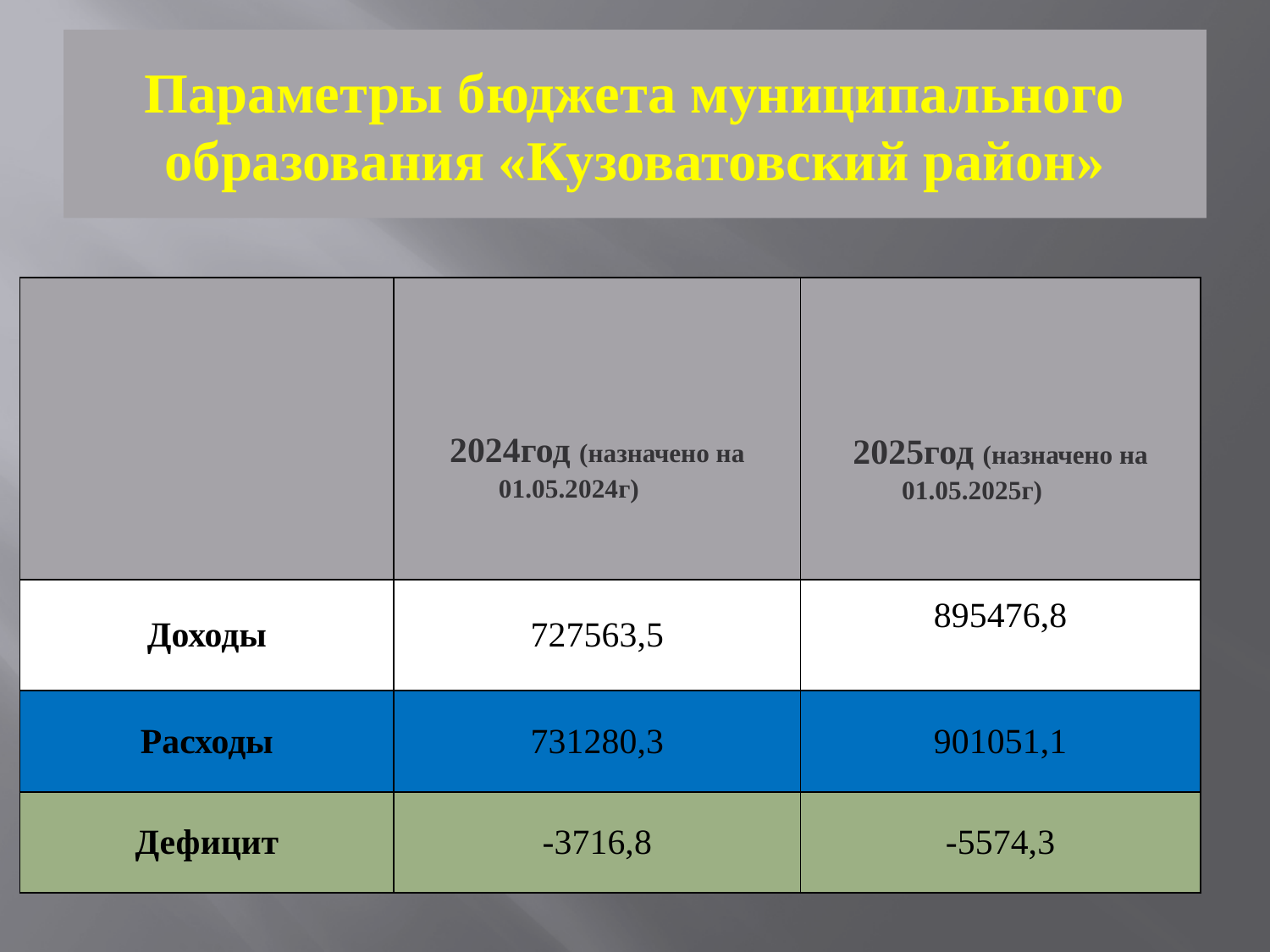

# Параметры бюджета муниципального образования «Кузоватовский район»
|  | 2024год (назначено на 01.05.2024г) | 2025год (назначено на 01.05.2025г) |
| --- | --- | --- |
| Доходы | 727563,5 | 895476,8 |
| Расходы | 731280,3 | 901051,1 |
| Дефицит | -3716,8 | -5574,3 |